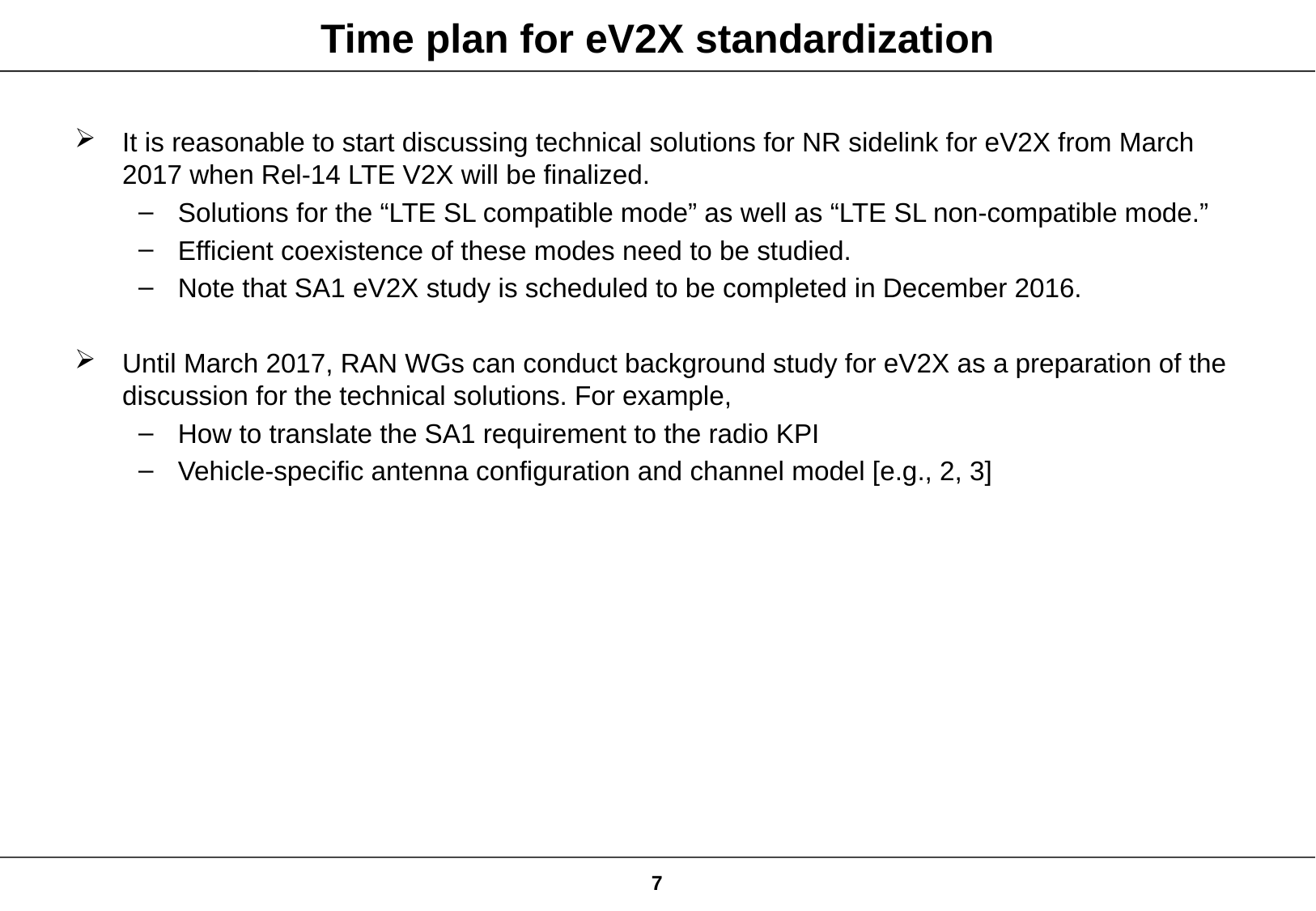

# Time plan for eV2X standardization
It is reasonable to start discussing technical solutions for NR sidelink for eV2X from March 2017 when Rel-14 LTE V2X will be finalized.
Solutions for the “LTE SL compatible mode” as well as “LTE SL non-compatible mode.”
Efficient coexistence of these modes need to be studied.
Note that SA1 eV2X study is scheduled to be completed in December 2016.

Until March 2017, RAN WGs can conduct background study for eV2X as a preparation of the discussion for the technical solutions. For example,
How to translate the SA1 requirement to the radio KPI
Vehicle-specific antenna configuration and channel model [e.g., 2, 3]
7